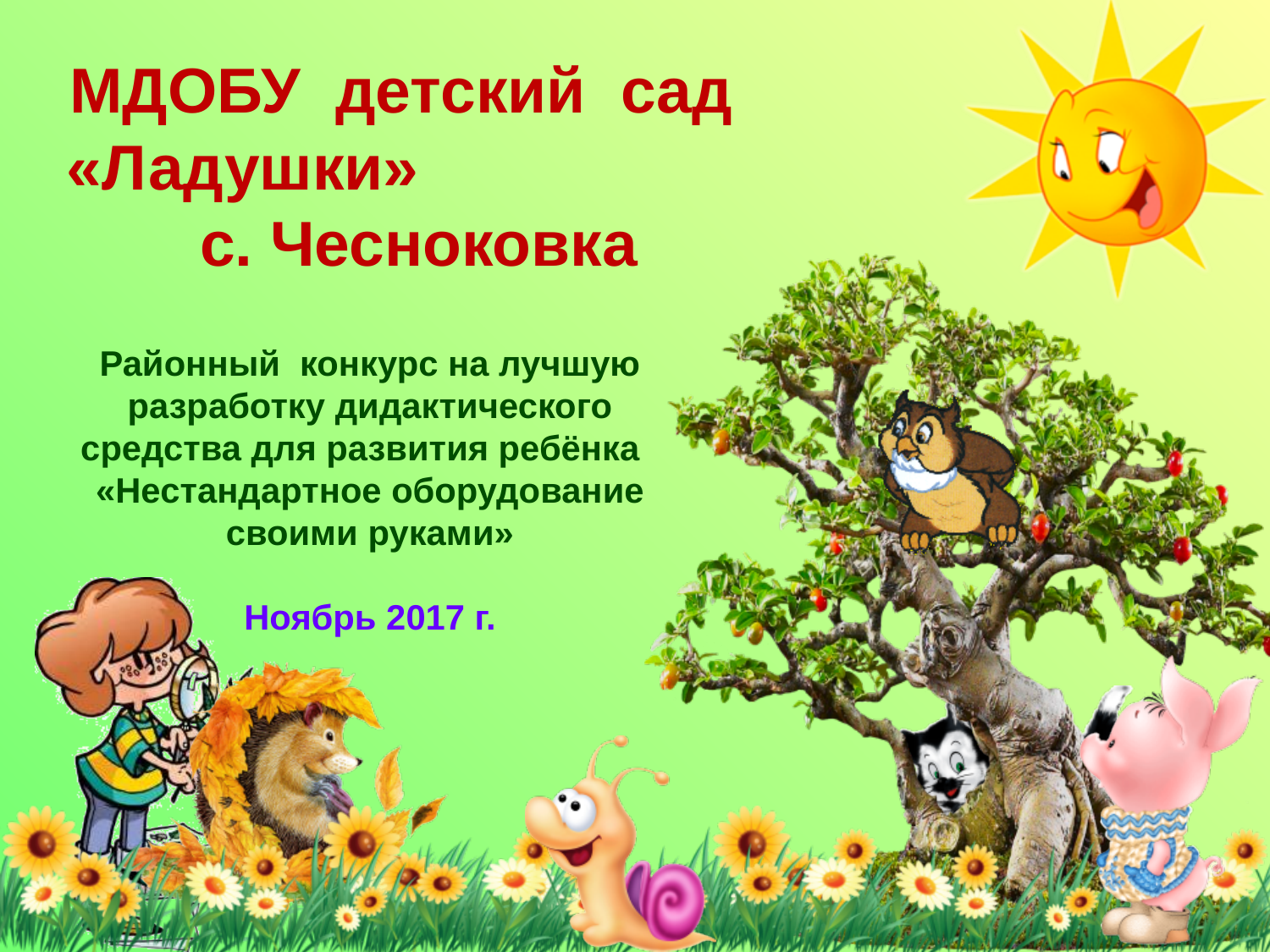

МДОБУ  детский  сад  «Ладушки»                      с. Чесноковка

Районный  конкурс на лучшую разработку дидактического средства для развития ребёнка
«Нестандартное оборудование своими руками»

Ноябрь 2017 г.